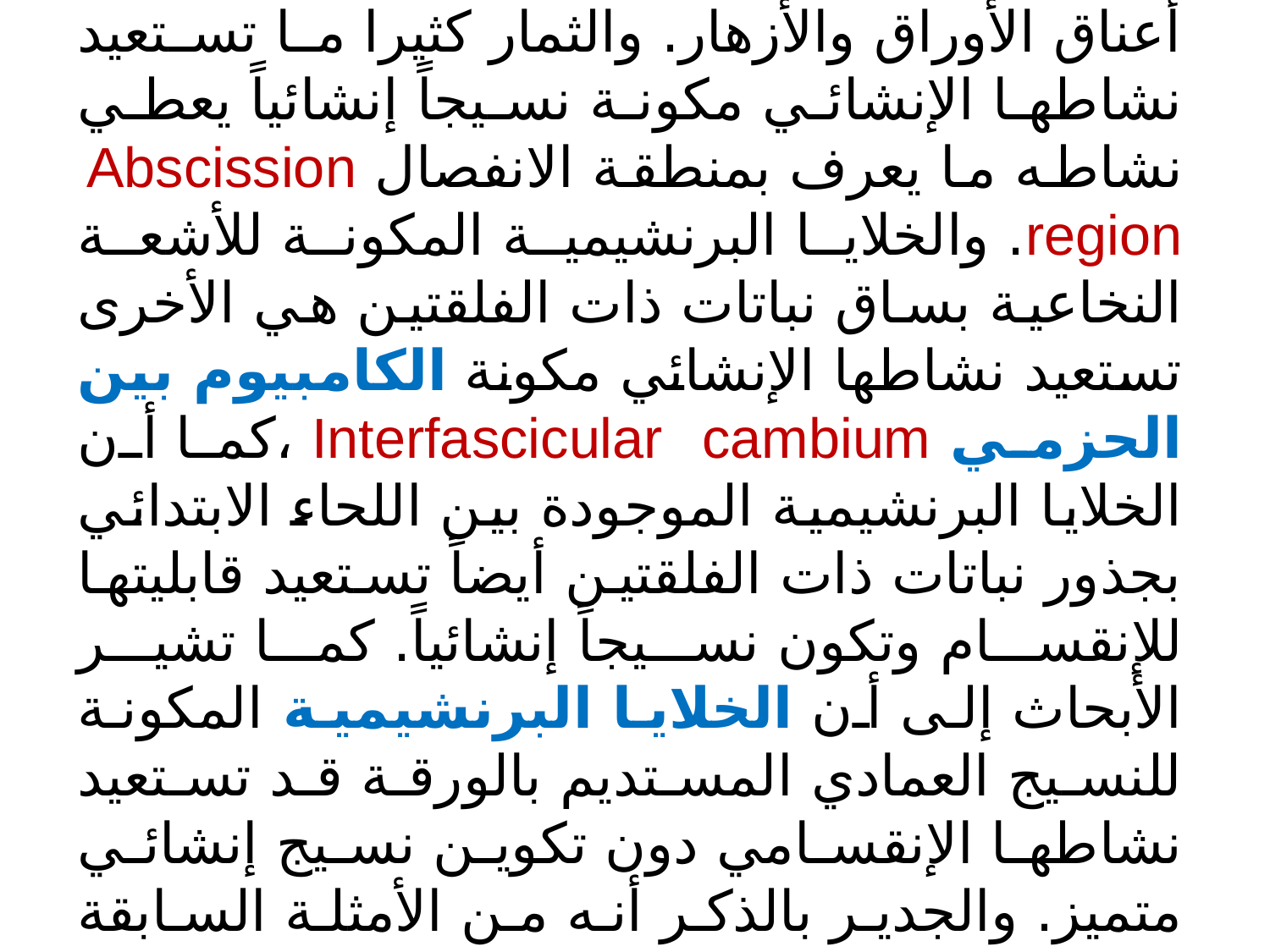

والخلايا البرنشيمية الموجودة بقواعد أعناق الأوراق والأزهار. والثمار كثيرا ما تستعيد نشاطها الإنشائي مكونة نسيجاً إنشائياً يعطي نشاطه ما يعرف بمنطقة الانفصال Abscission region. والخلايا البرنشيمية المكونة للأشعة النخاعية بساق نباتات ذات الفلقتين هي الأخرى تستعيد نشاطها الإنشائي مكونة الكامبيوم بين الحزمي Interfascicular cambium ،كما أن الخلايا البرنشيمية الموجودة بين اللحاء الابتدائي بجذور نباتات ذات الفلقتين أيضاً تستعيد قابليتها للإنقسام وتكون نسيجاً إنشائياً. كما تشير الأبحاث إلى أن الخلايا البرنشيمية المكونة للنسيج العمادي المستديم بالورقة قد تستعيد نشاطها الإنقسامي دون تكوين نسيج إنشائي متميز. والجدير بالذكر أنه من الأمثلة السابقة يتضح مقدرة الخلايا البرنشيمية على استعادة نشاطها الإنشائي ومن ثم الأنقسام وهي ما زالت داخل جسم النبات.